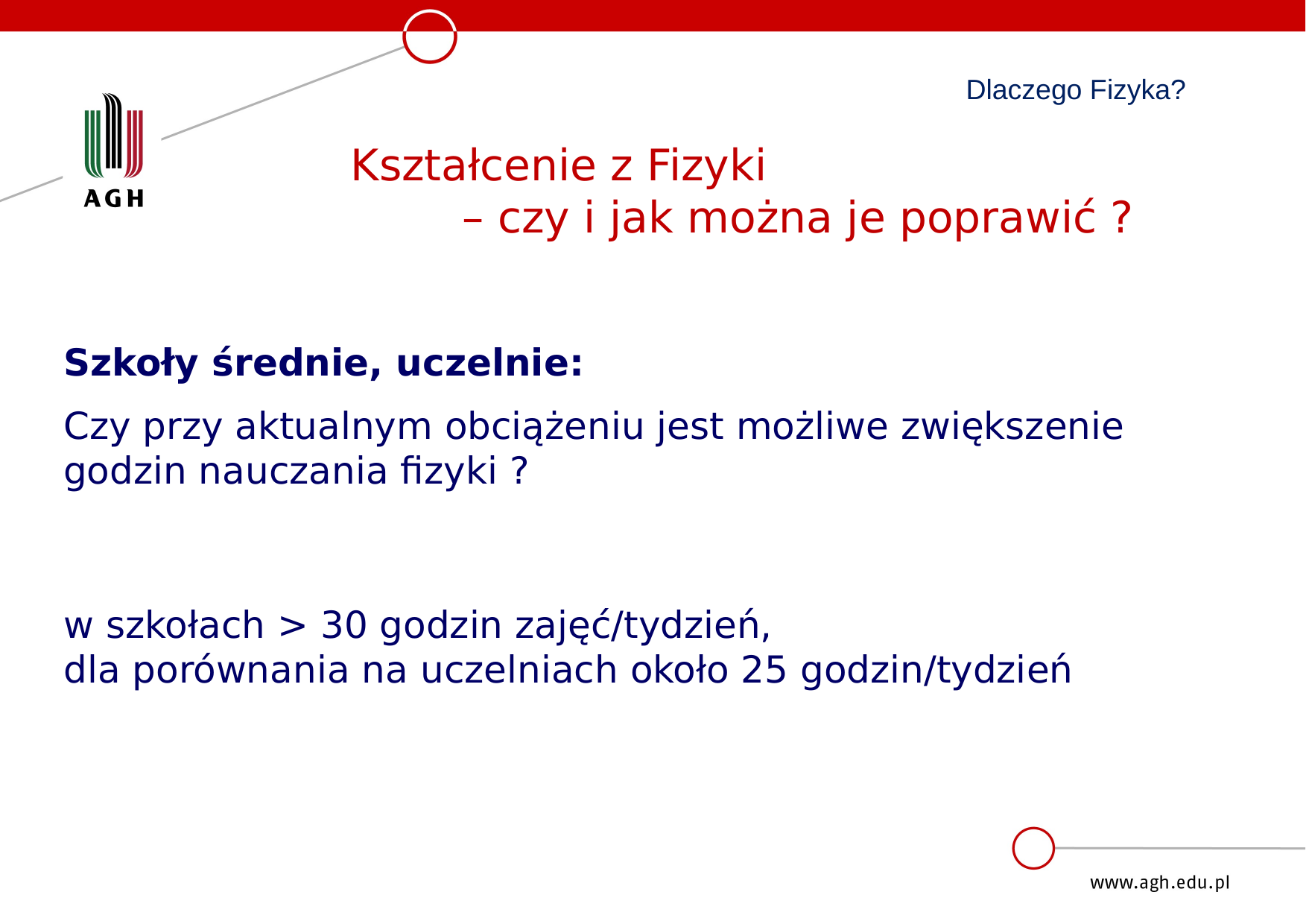

Dlaczego Fizyka?
Kształcenie z Fizyki
	– czy i jak można je poprawić ?
Szkoły średnie, uczelnie:
Czy przy aktualnym obciążeniu jest możliwe zwiększenie godzin nauczania fizyki ?
w szkołach > 30 godzin zajęć/tydzień,
dla porównania na uczelniach około 25 godzin/tydzień